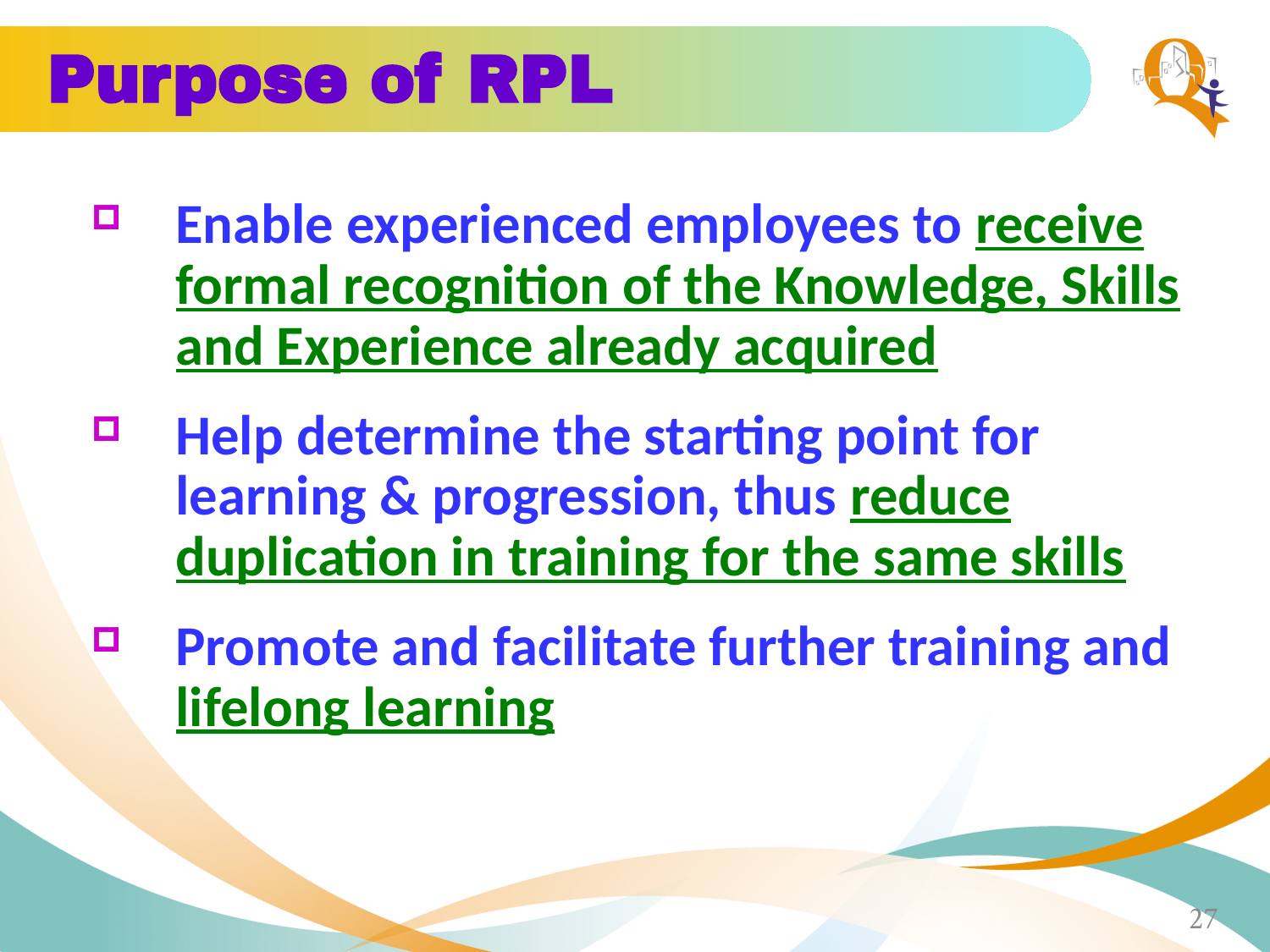

Purpose of RPL
Enable experienced employees to receive formal recognition of the Knowledge, Skills and Experience already acquired
Help determine the starting point for learning & progression, thus reduce duplication in training for the same skills
Promote and facilitate further training and lifelong learning
27